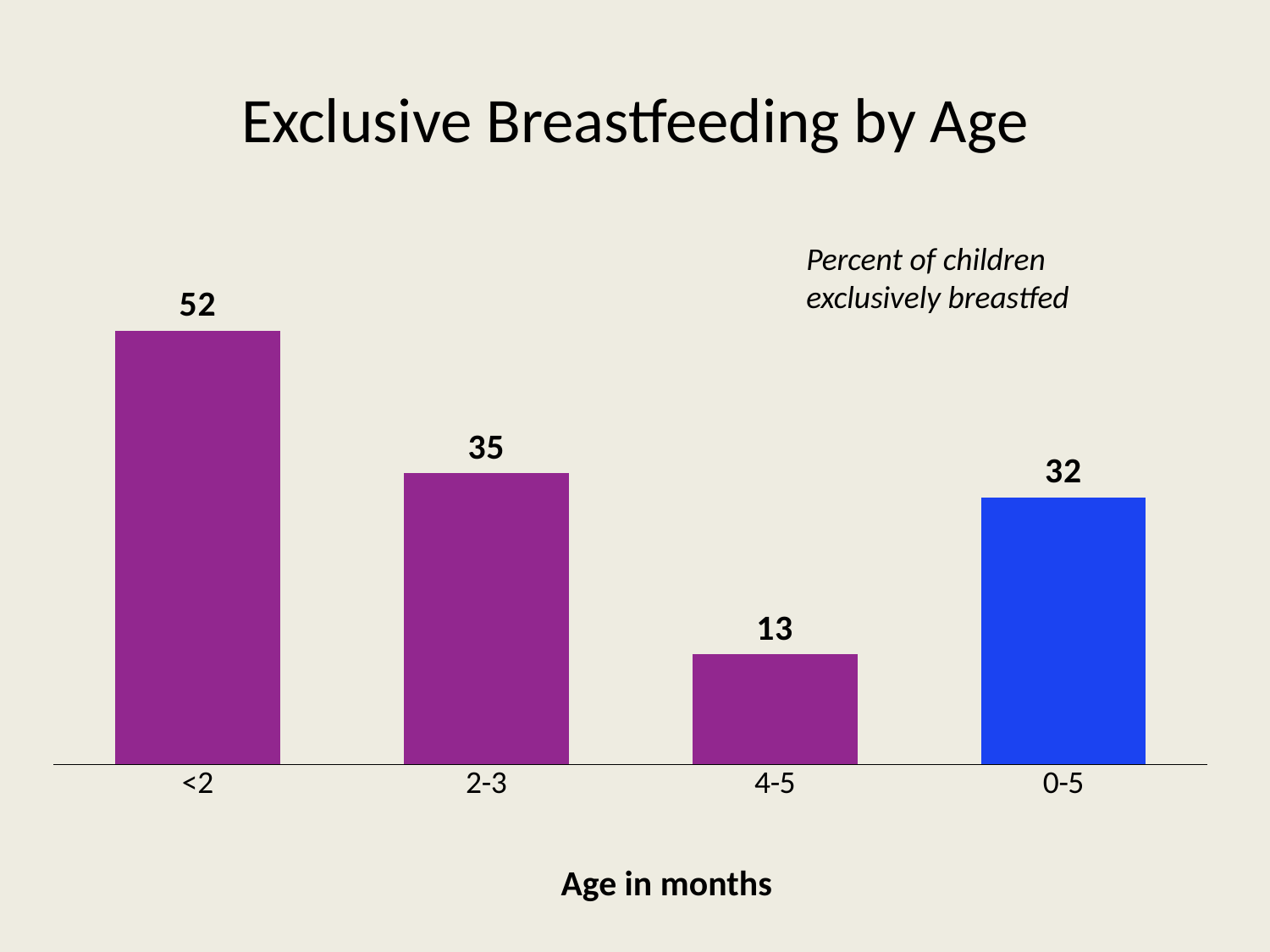

# Exclusive Breastfeeding by Age

### Chart

| Category | Series 1 |
|---|---|
| <2 | 51.8 |
| 2-3 | 34.800000000000004 |
| 4-5 | 13.2 |
| 0-5 | 31.9 |
Percent of children exclusively breastfed
Age in months